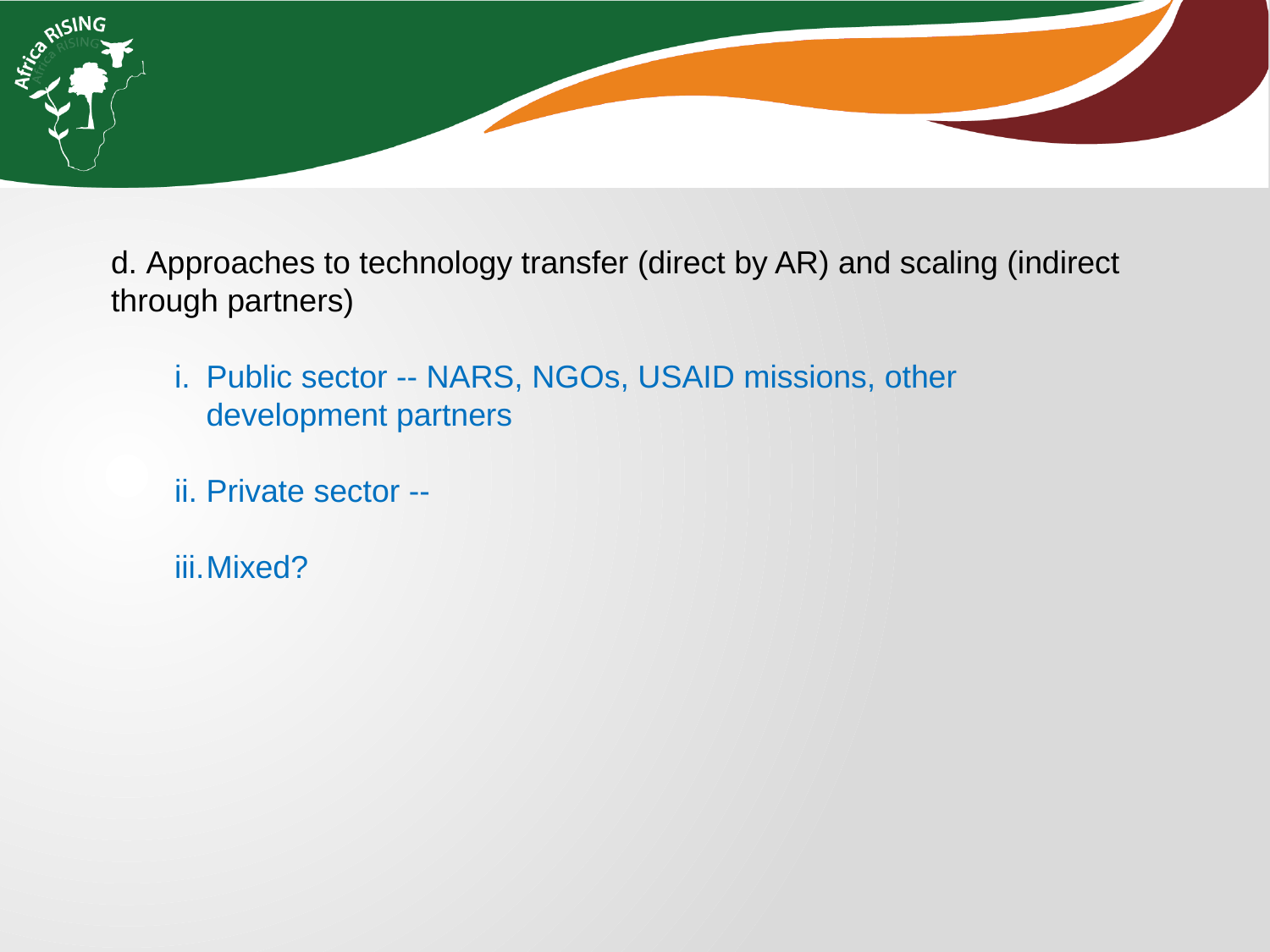

d. Approaches to technology transfer (direct by AR) and scaling (indirect through partners)

Public sector -- NARS, NGOs, USAID missions, other development partners

Private sector --

Mixed?